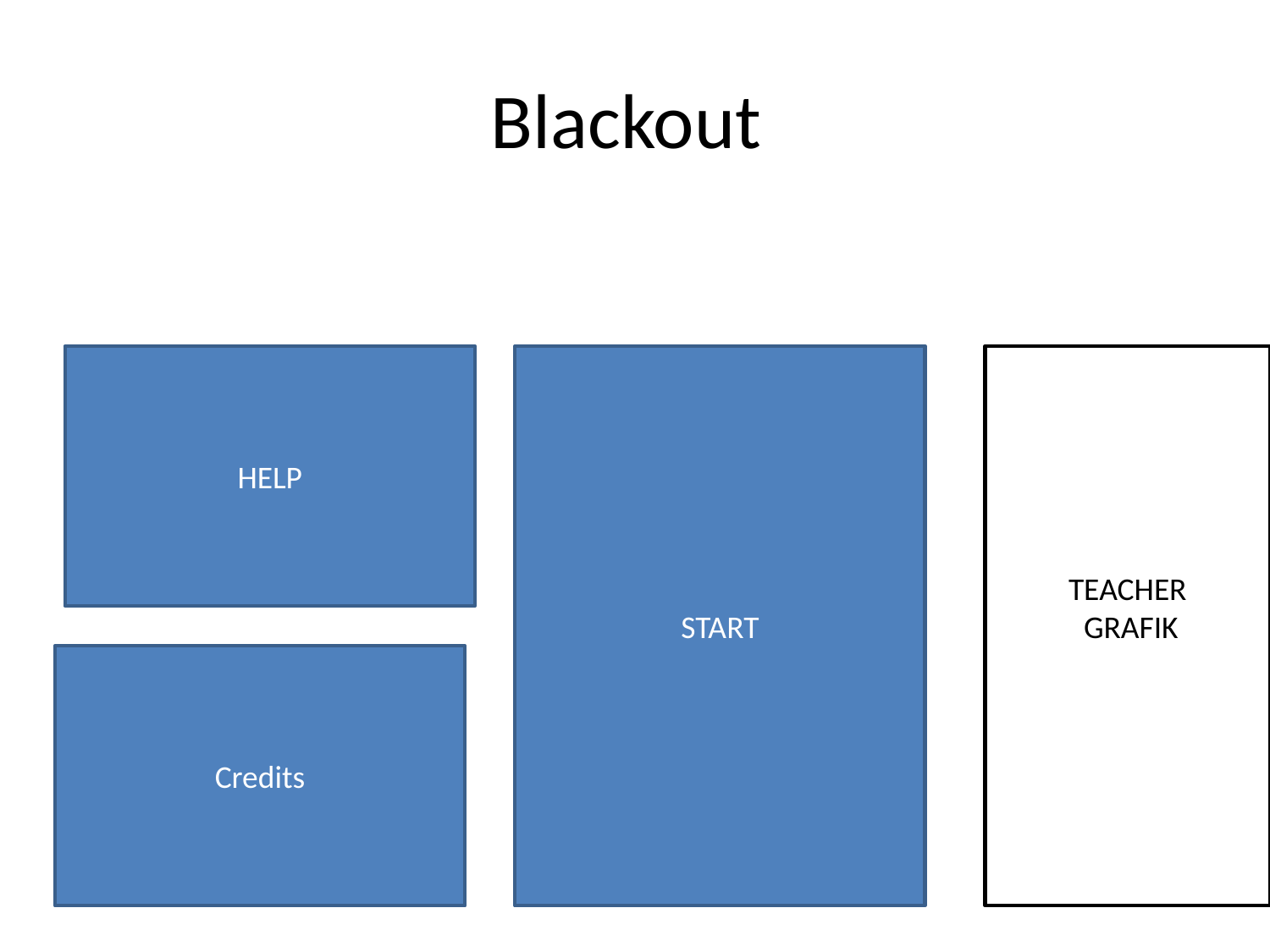

# Blackout
HELP
START
TEACHER
 GRAFIK

Credits